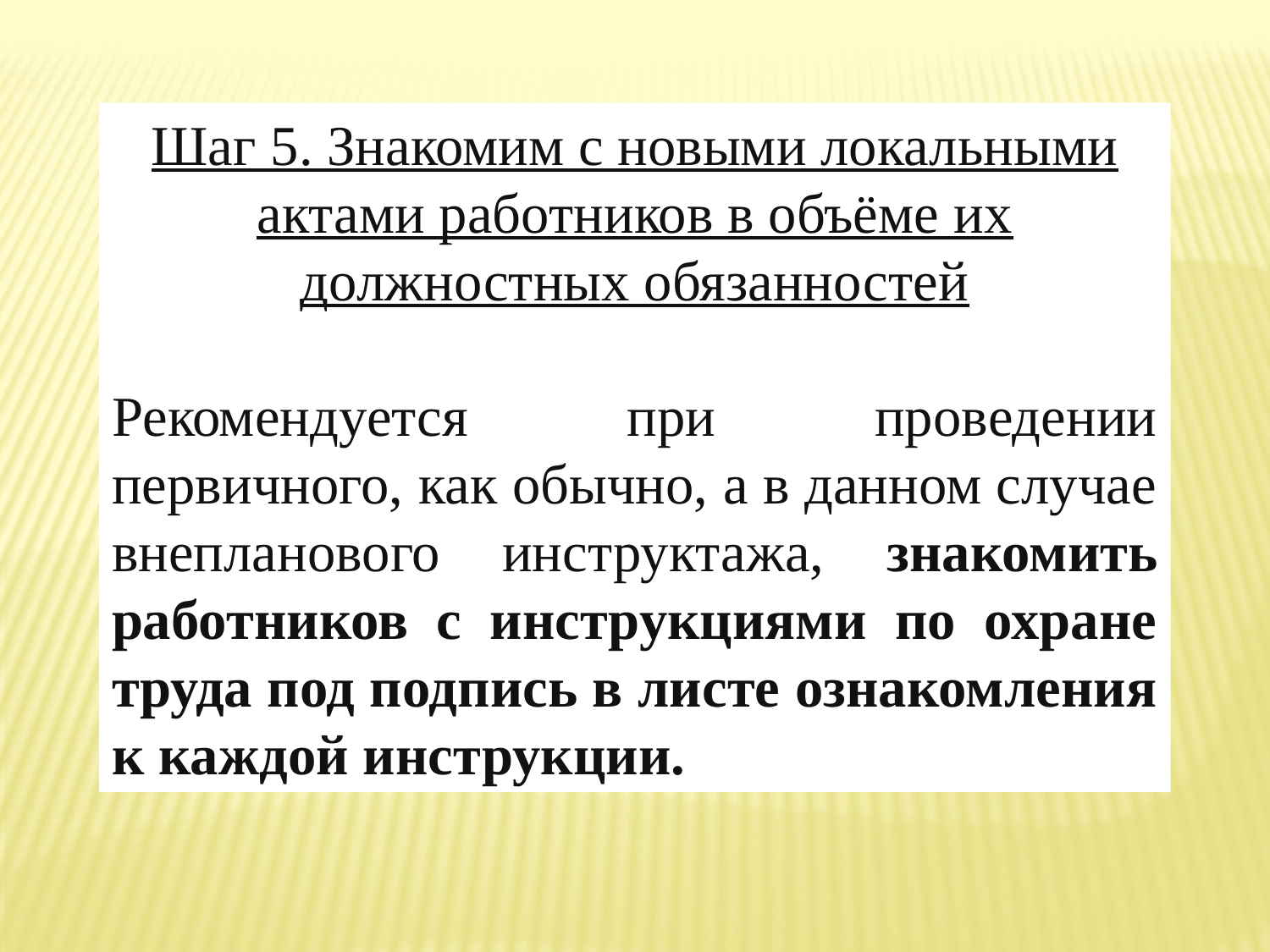

Шаг 5. Знакомим с новыми локальными актами работников в объёме их должностных обязанностей

Рекомендуется при проведении первичного, как обычно, а в данном случае внепланового инструктажа, знакомить работников с инструкциями по охране труда под подпись в листе ознакомления к каждой инструкции.